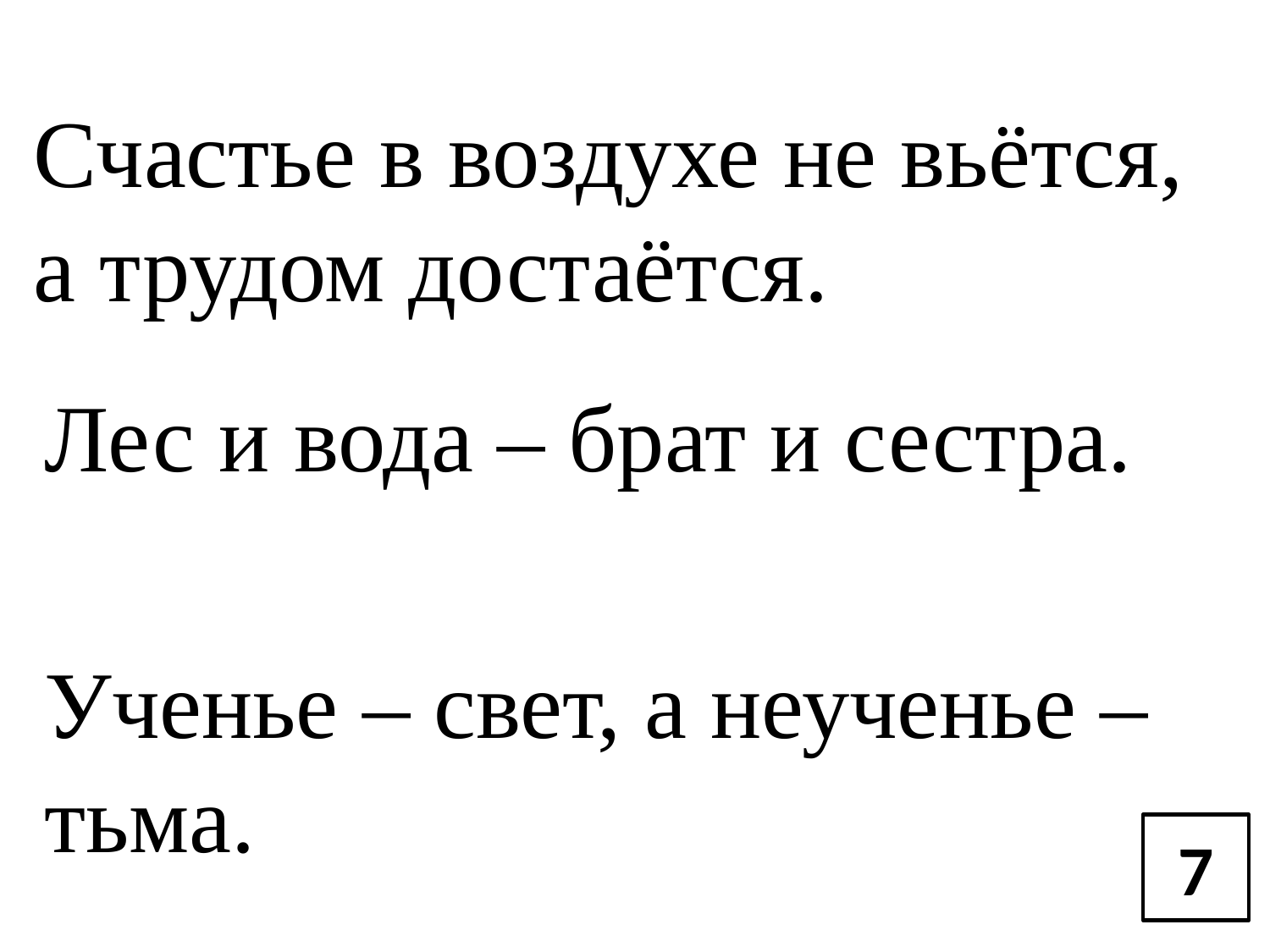

# Счастье в воздухе не вьётся, а трудом достаётся.
Лес и вода – брат и сестра.

Ученье – свет, а неученье – тьма.
7